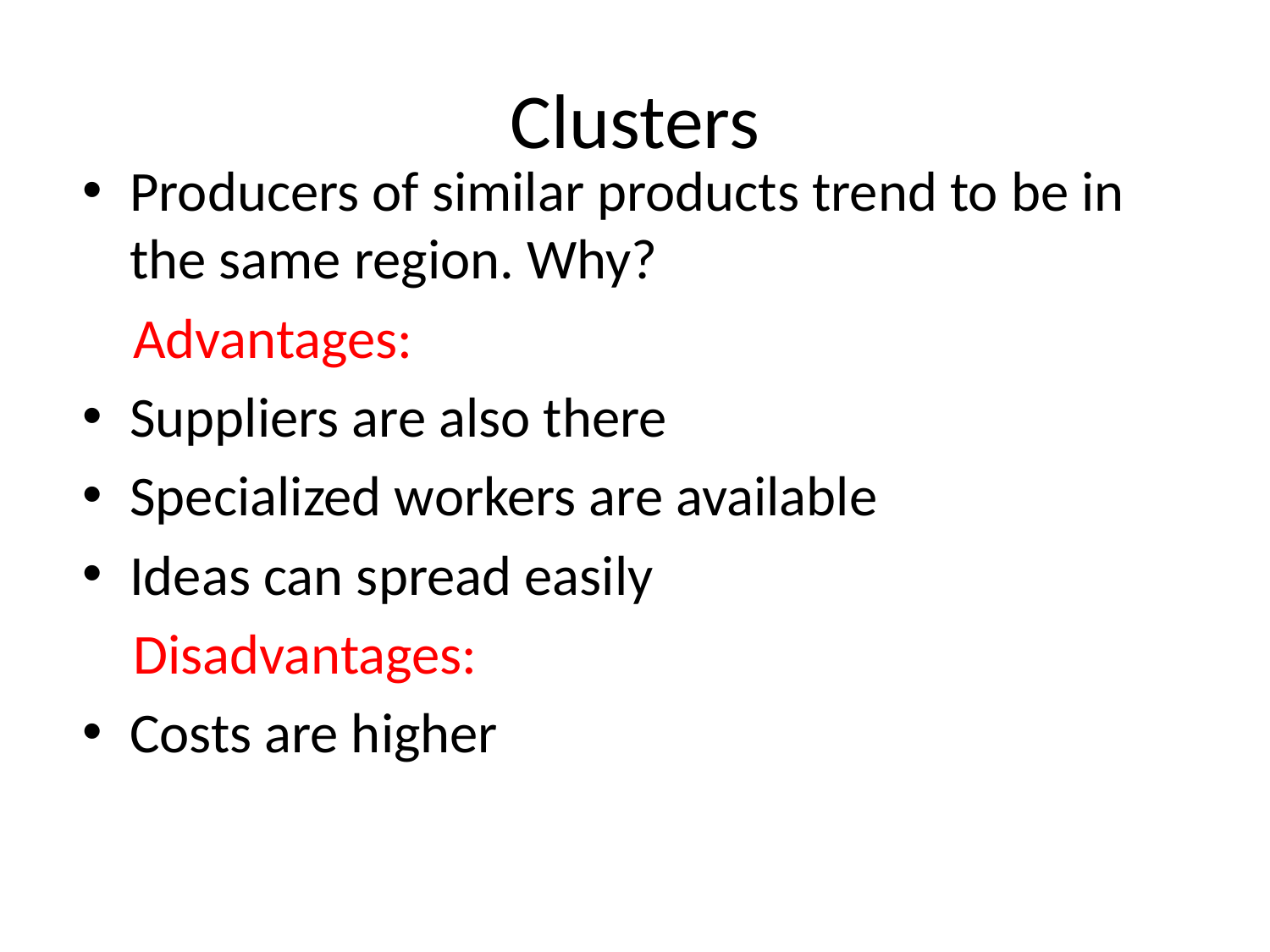

# Clusters
Producers of similar products trend to be in the same region. Why?
    Advantages:
Suppliers are also there
Specialized workers are available
Ideas can spread easily
    Disadvantages:
Costs are higher